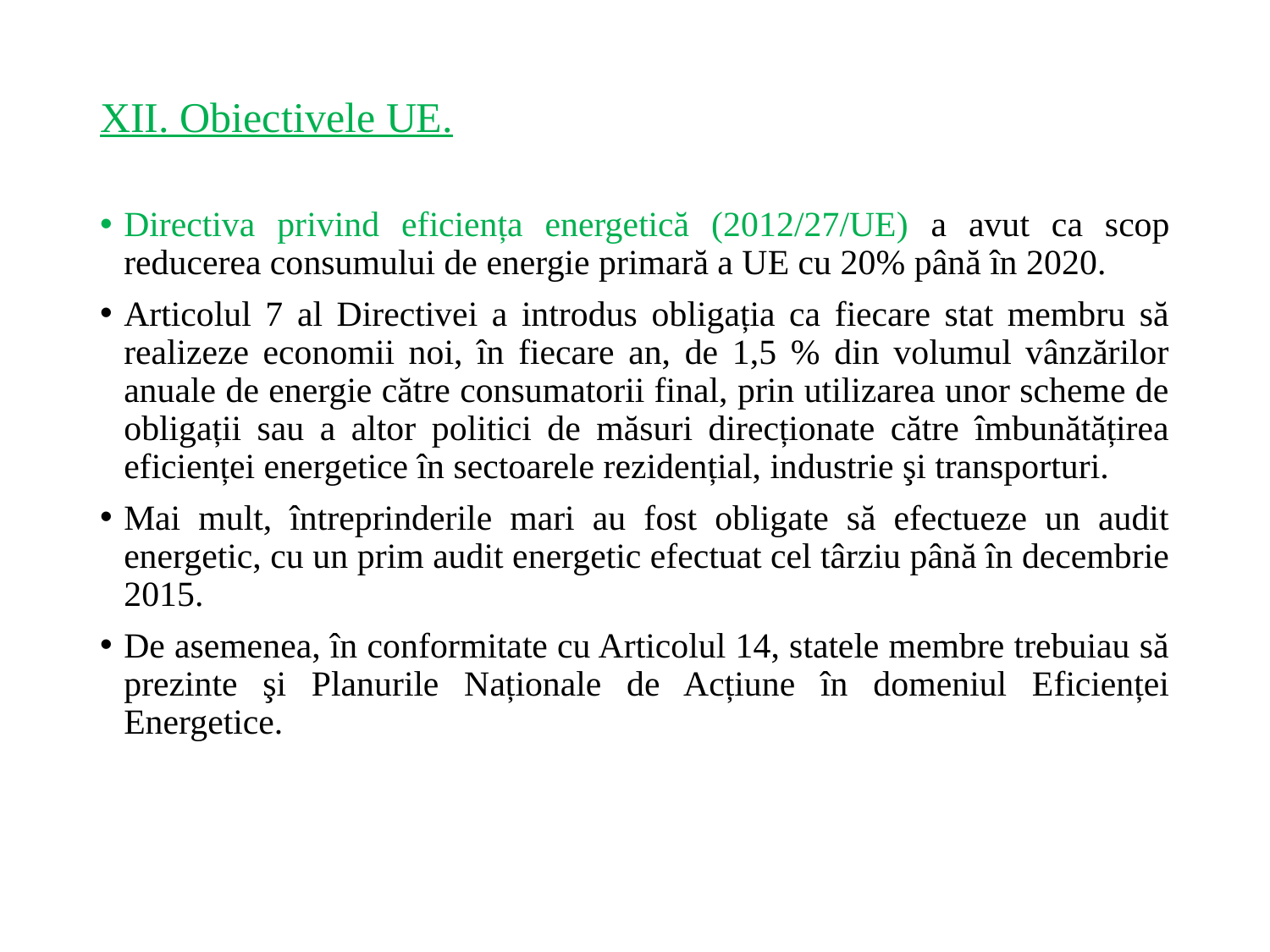

# XII. Obiectivele UE.
Directiva privind eficiența energetică (2012/27/UE) a avut ca scop reducerea consumului de energie primară a UE cu 20% până în 2020.
Articolul 7 al Directivei a introdus obligația ca fiecare stat membru să realizeze economii noi, în fiecare an, de 1,5 % din volumul vânzărilor anuale de energie către consumatorii final, prin utilizarea unor scheme de obligații sau a altor politici de măsuri direcționate către îmbunătățirea eficienței energetice în sectoarele rezidențial, industrie şi transporturi.
Mai mult, întreprinderile mari au fost obligate să efectueze un audit energetic, cu un prim audit energetic efectuat cel târziu până în decembrie 2015.
De asemenea, în conformitate cu Articolul 14, statele membre trebuiau să prezinte şi Planurile Naționale de Acțiune în domeniul Eficienței Energetice.